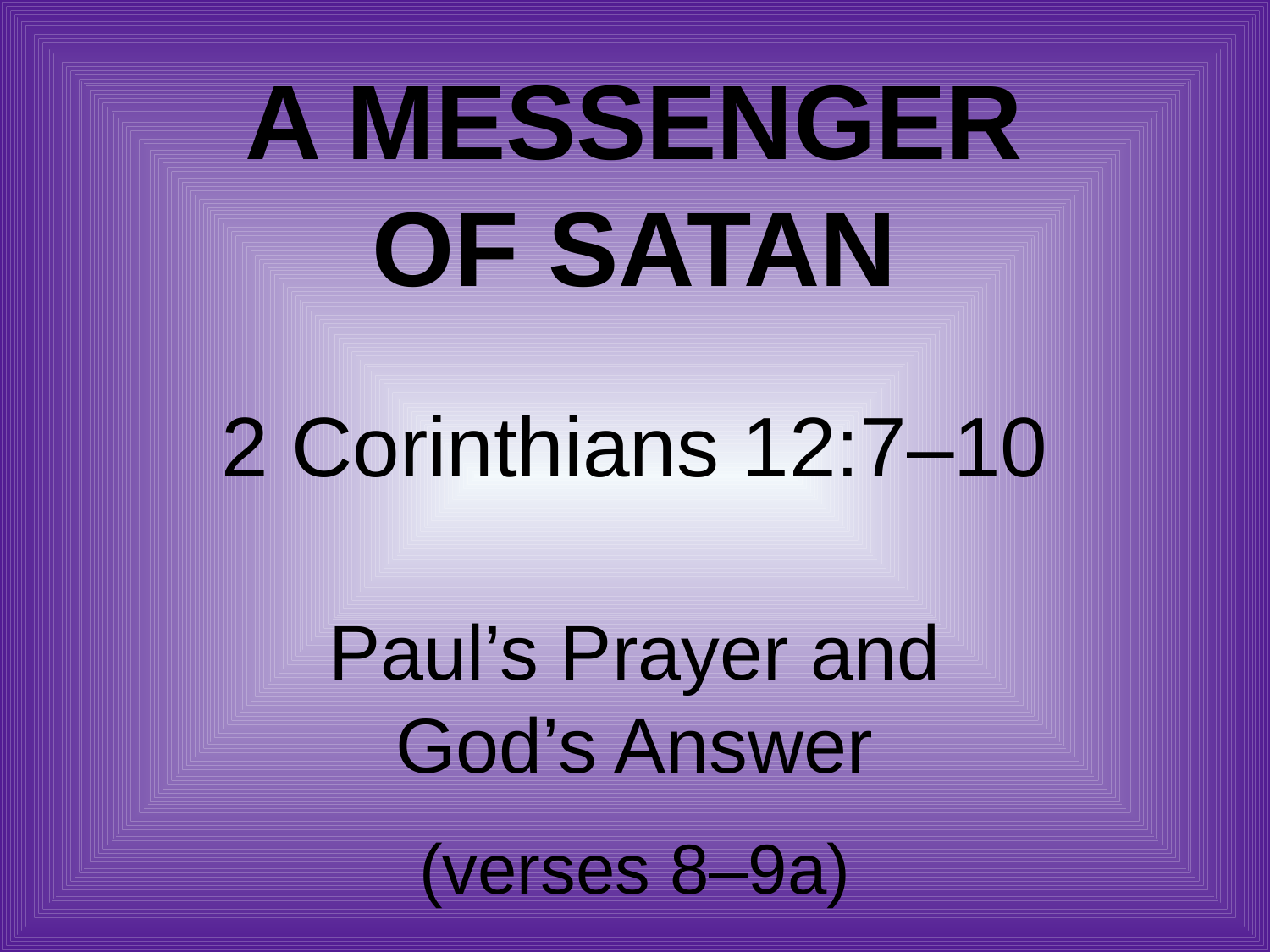

# A Messenger of Satan
2 Corinthians 12:7–10

Paul’s Prayer and
God’s Answer
(verses 8–9a)